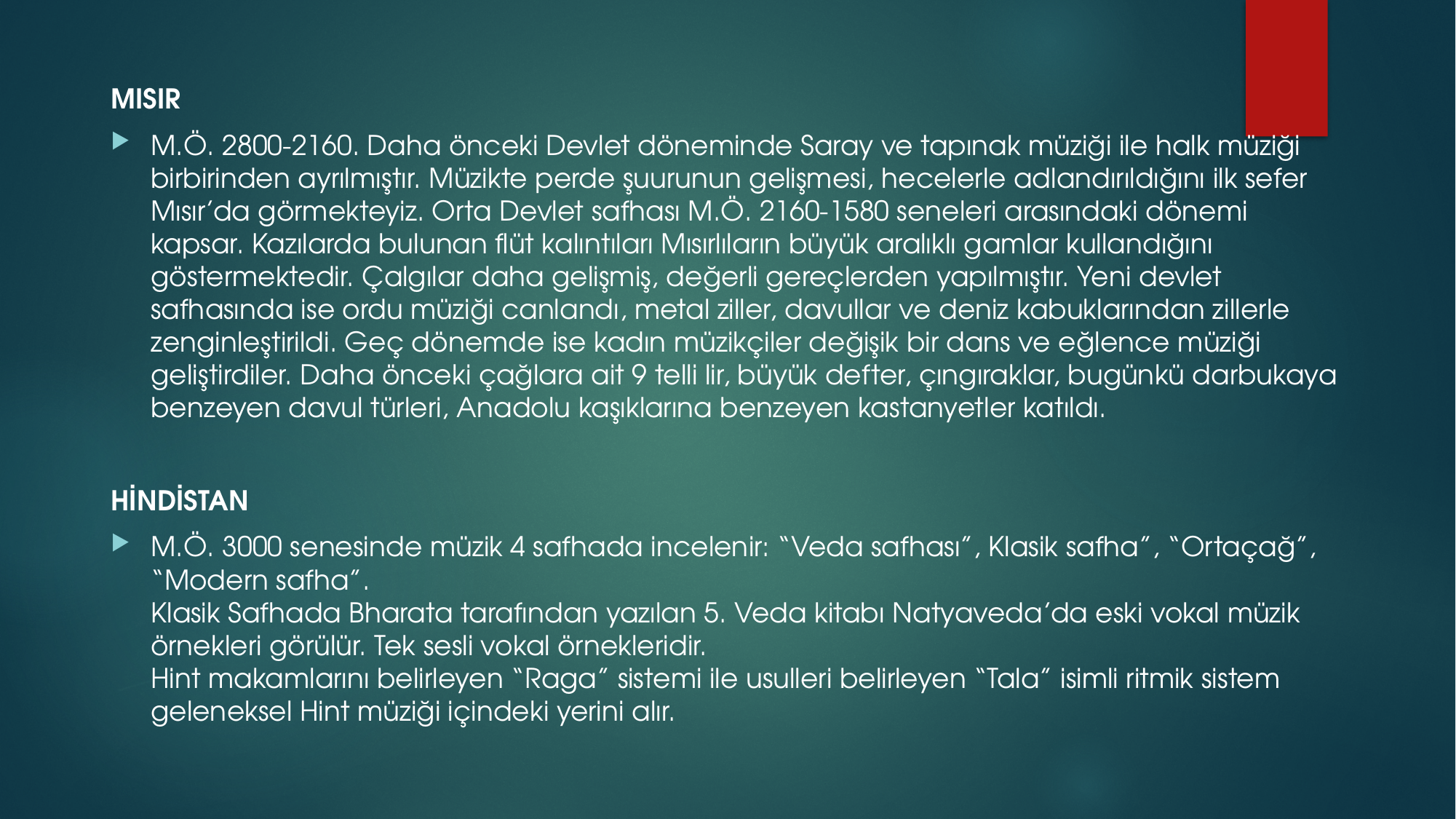

MISIR
M.Ö. 2800-2160. Daha önceki Devlet döneminde Saray ve tapınak müziği ile halk müziği birbirinden ayrılmıştır. Müzikte perde şuurunun gelişmesi, hecelerle adlandırıldığını ilk sefer Mısır’da görmekteyiz. Orta Devlet safhası M.Ö. 2160-1580 seneleri arasındaki dönemi kapsar. Kazılarda bulunan flüt kalıntıları Mısırlıların büyük aralıklı gamlar kullandığını göstermektedir. Çalgılar daha gelişmiş, değerli gereçlerden yapılmıştır. Yeni devlet safhasında ise ordu müziği canlandı, metal ziller, davullar ve deniz kabuklarından zillerle zenginleştirildi. Geç dönemde ise kadın müzikçiler değişik bir dans ve eğlence müziği geliştirdiler. Daha önceki çağlara ait 9 telli lir, büyük defter, çıngıraklar, bugünkü darbukaya benzeyen davul türleri, Anadolu kaşıklarına benzeyen kastanyetler katıldı.

HİNDİSTAN
M.Ö. 3000 senesinde müzik 4 safhada incelenir: “Veda safhası”, Klasik safha”, “Ortaçağ”, “Modern safha”.
Klasik Safhada Bharata tarafından yazılan 5. Veda kitabı Natyaveda’da eski vokal müzik örnekleri görülür. Tek sesli vokal örnekleridir.
Hint makamlarını belirleyen “Raga” sistemi ile usulleri belirleyen “Tala” isimli ritmik sistem geleneksel Hint müziği içindeki yerini alır.